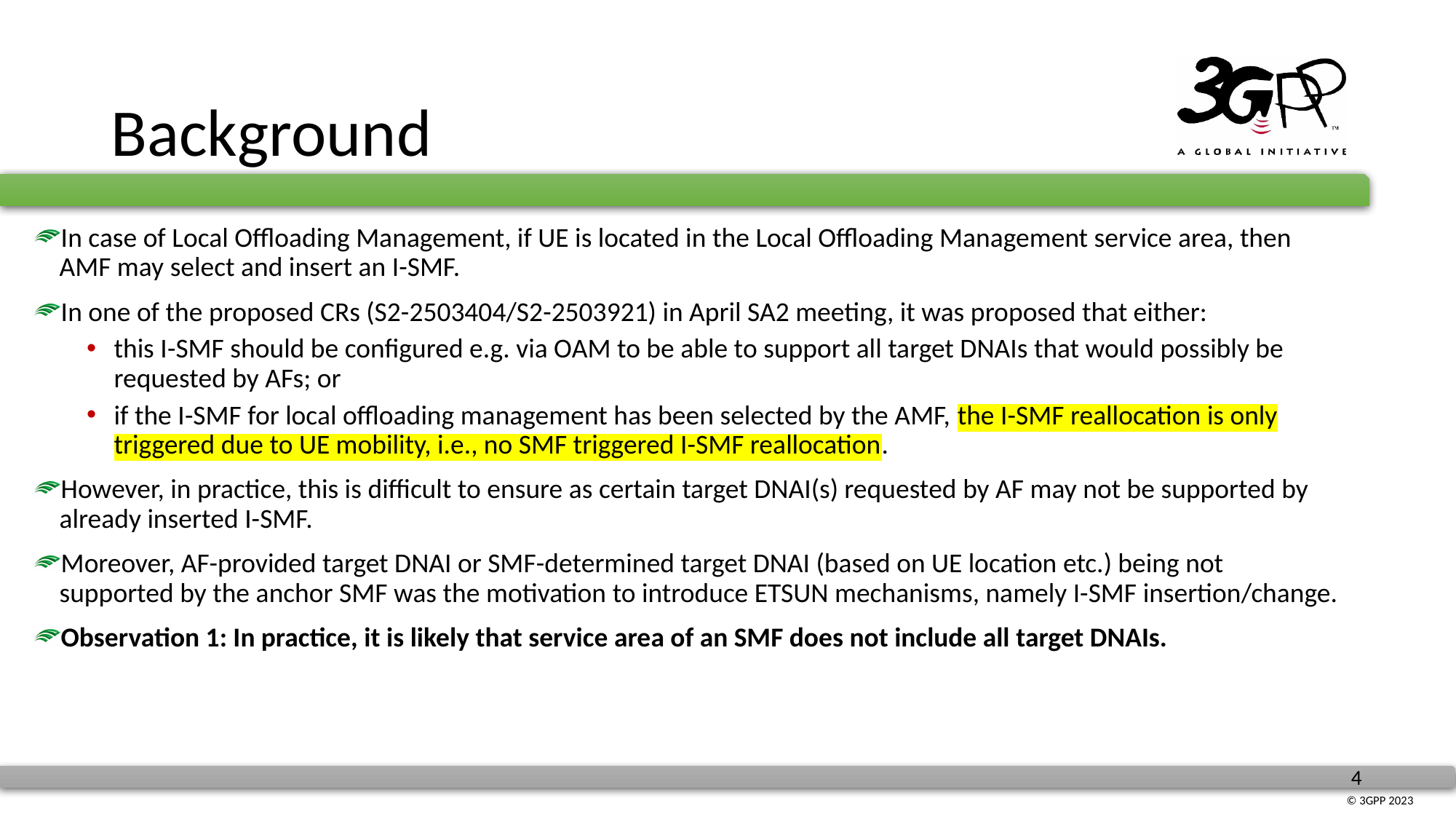

# Background
In case of Local Offloading Management, if UE is located in the Local Offloading Management service area, then AMF may select and insert an I-SMF.
In one of the proposed CRs (S2-2503404/S2-2503921) in April SA2 meeting, it was proposed that either:
this I-SMF should be configured e.g. via OAM to be able to support all target DNAIs that would possibly be requested by AFs; or
if the I-SMF for local offloading management has been selected by the AMF, the I-SMF reallocation is only triggered due to UE mobility, i.e., no SMF triggered I-SMF reallocation.
However, in practice, this is difficult to ensure as certain target DNAI(s) requested by AF may not be supported by already inserted I-SMF.
Moreover, AF-provided target DNAI or SMF-determined target DNAI (based on UE location etc.) being not supported by the anchor SMF was the motivation to introduce ETSUN mechanisms, namely I-SMF insertion/change.
Observation 1: In practice, it is likely that service area of an SMF does not include all target DNAIs.